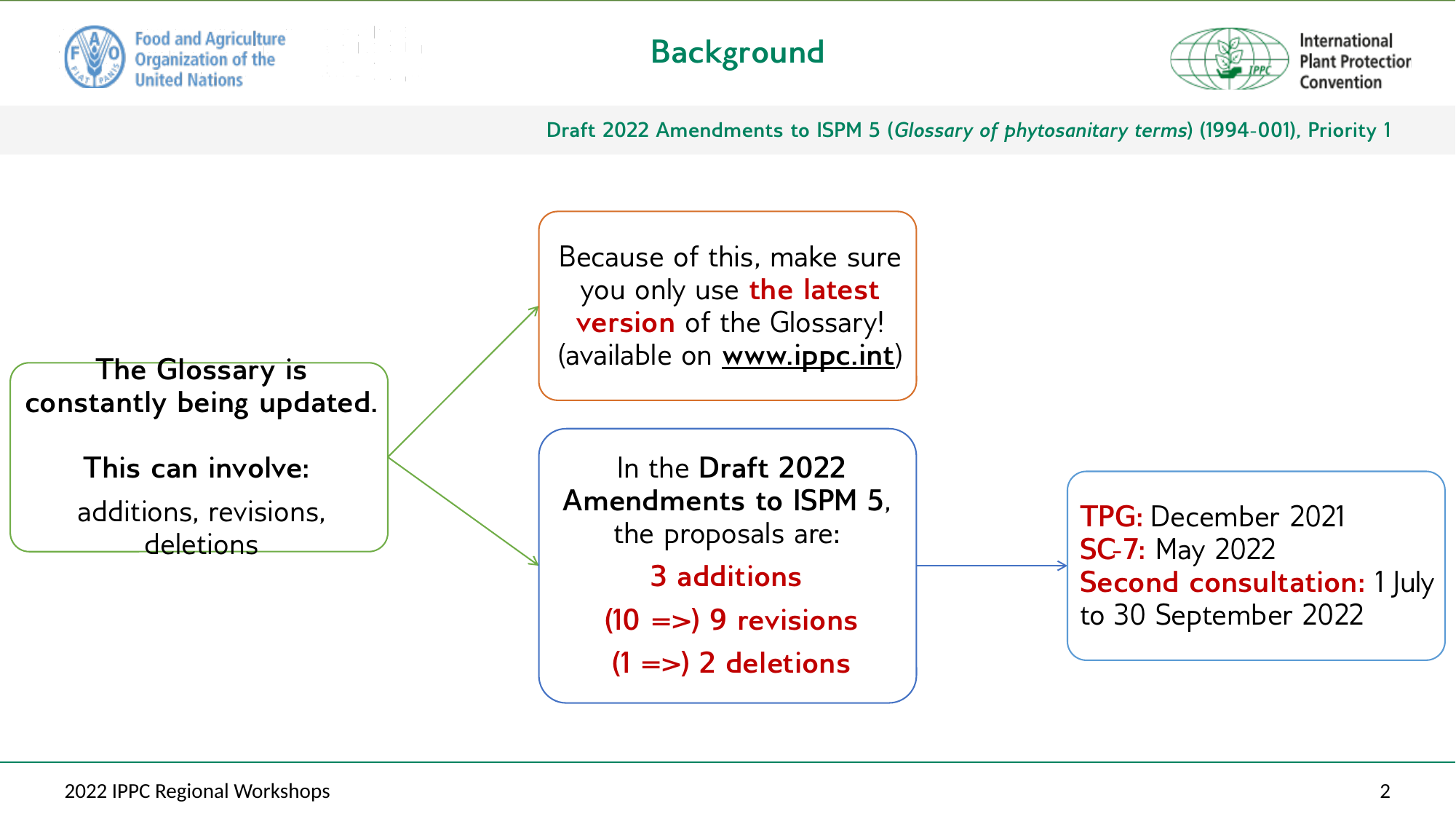

# Background
The Glossary is constantly being updated.
This can involve:
additions, revisions, deletions

Because of this, make sure you only use the latest version of the Glossary!
(available on www.ippc.int)

In the Draft 2022 Amendments to ISPM 5,
the proposals are:
3 additions
(10 =>) 9 revisions
(1 =>) 2 deletions

TPG: December 2021
SC-7: May 2022
Second consultation: 1 July to 30 September 2022